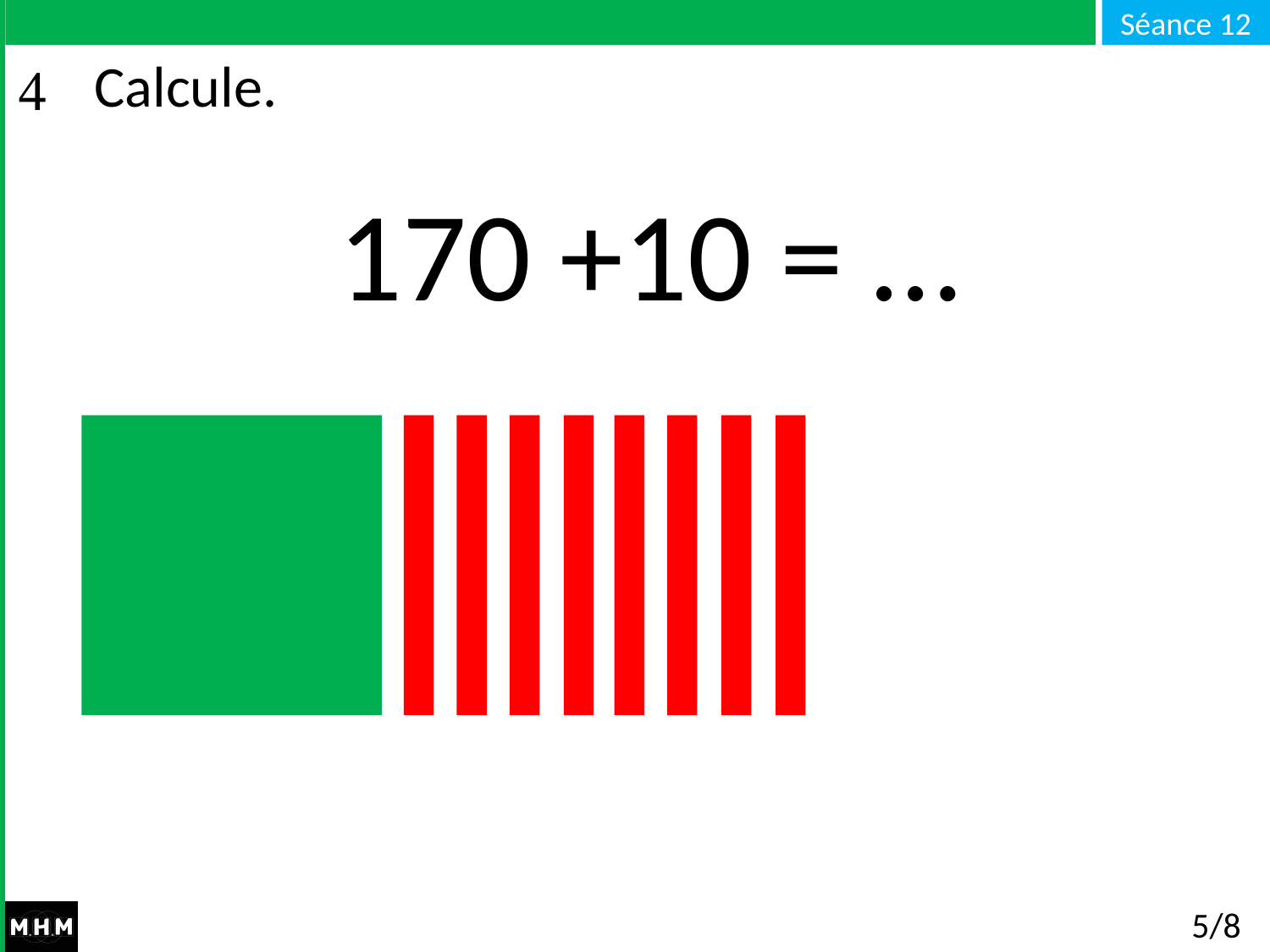

# Calcule.
170 +10 = …

5/8